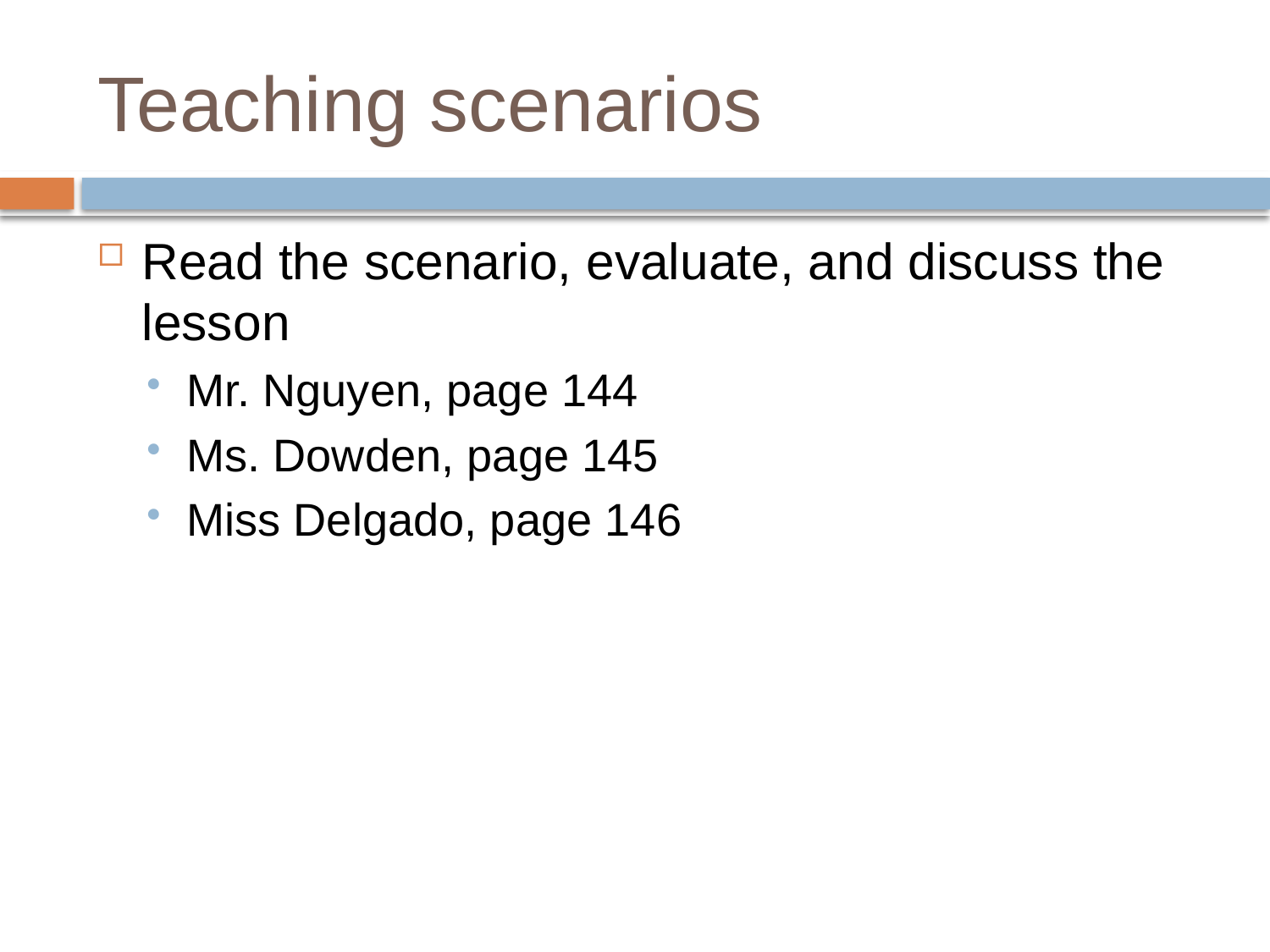

# Teaching scenarios
Read the scenario, evaluate, and discuss the lesson
Mr. Nguyen, page 144
Ms. Dowden, page 145
Miss Delgado, page 146